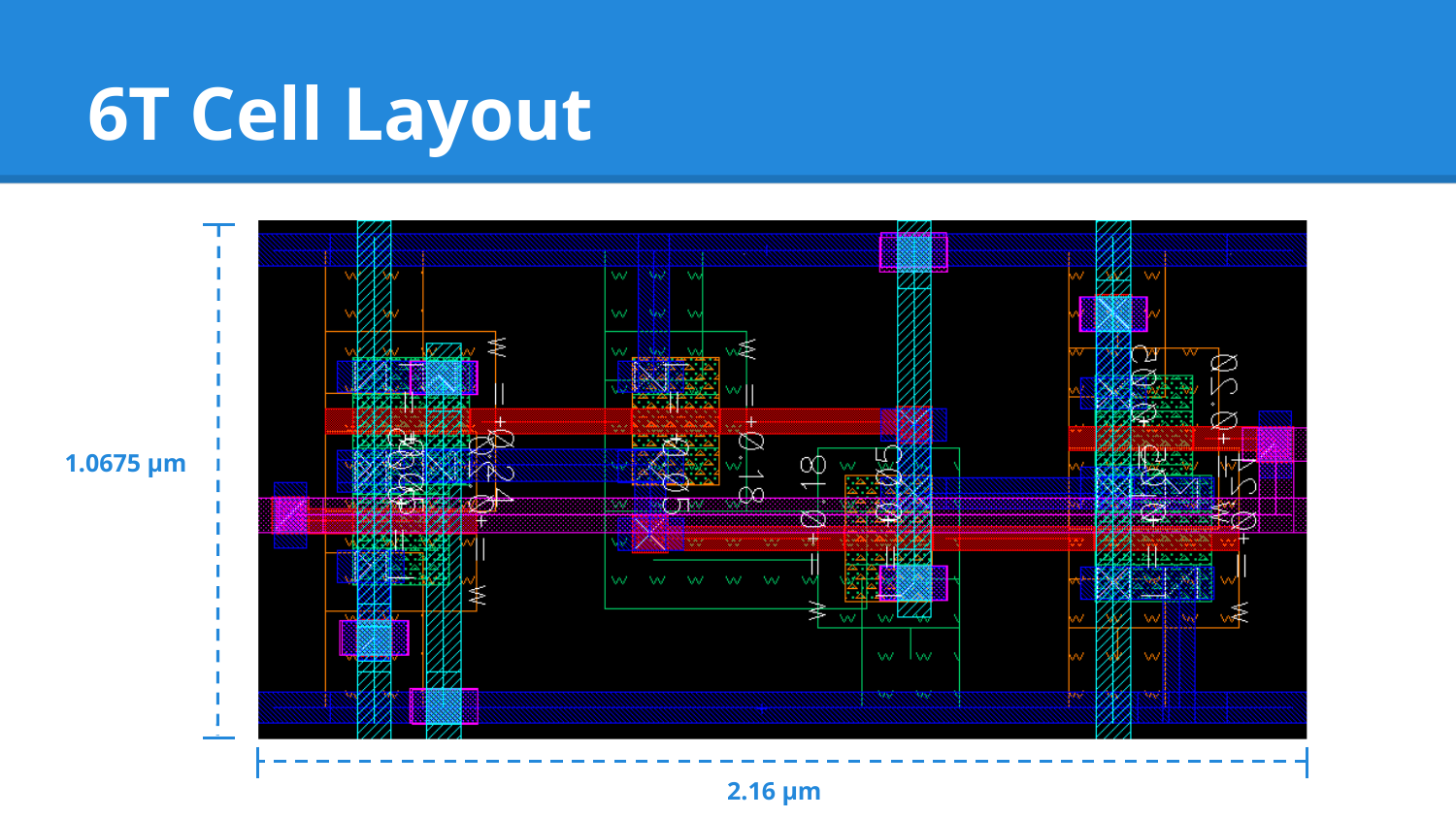

# 6T Cell Layout

1.0675 μm
2.16 μm